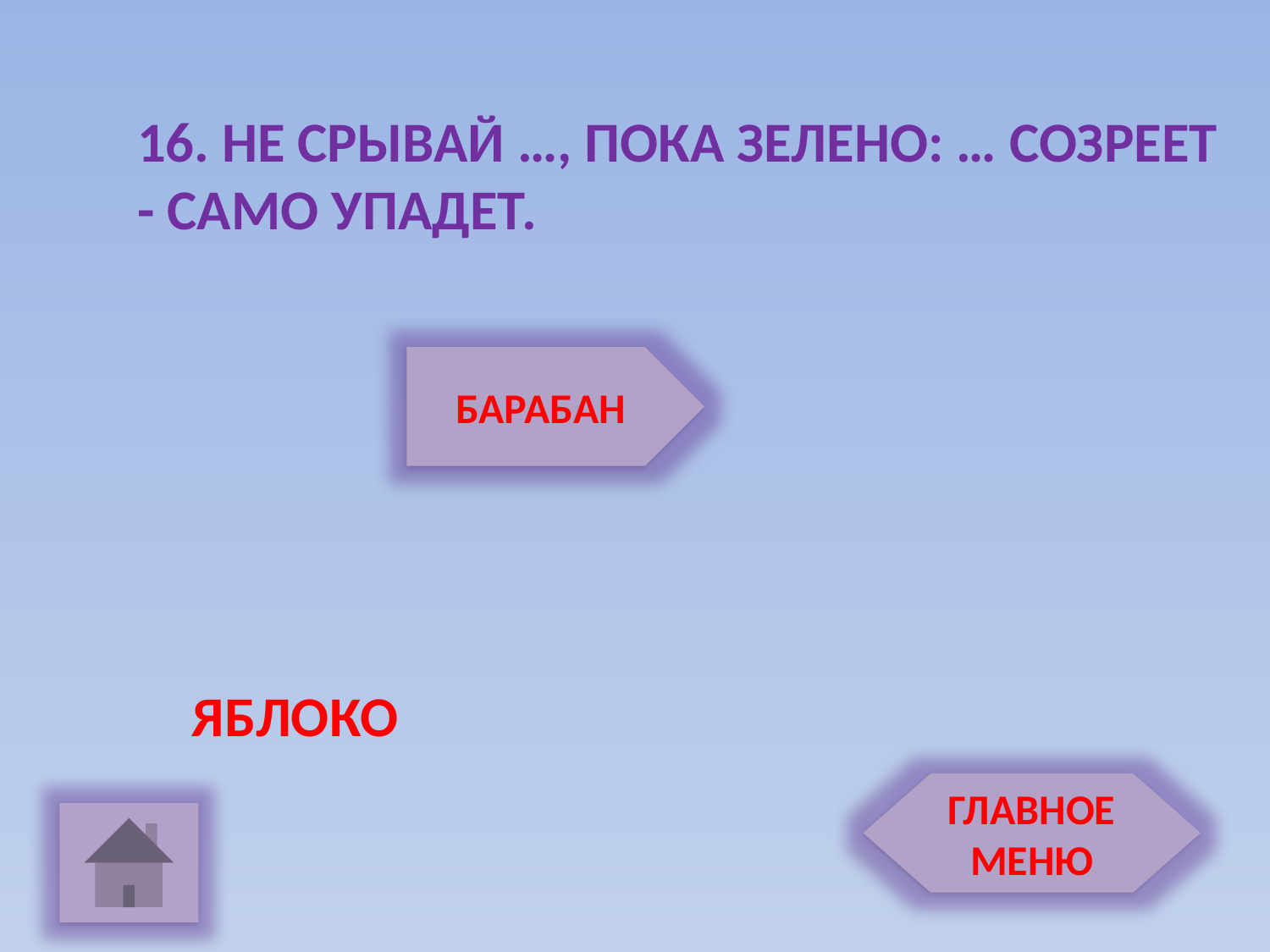

16. НЕ СРЫВАЙ …, ПОКА ЗЕЛЕНО: … СОЗРЕЕТ
- САМО УПАДЕТ.
БАРАБАН
ЯБЛОКО
ГЛАВНОЕ МЕНЮ